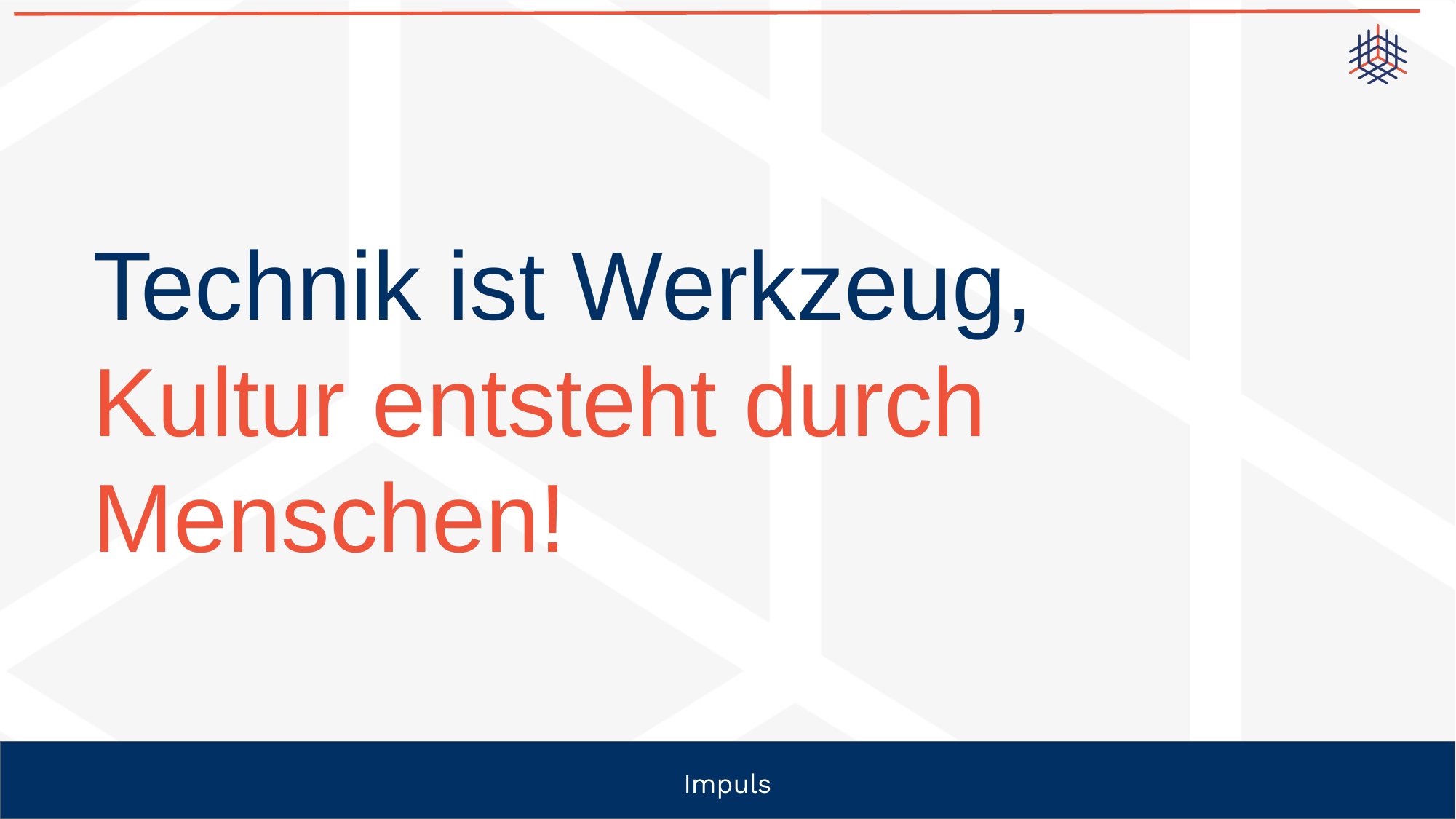

# Technik ist Werkzeug,
Kultur entsteht durch Menschen!
Impuls